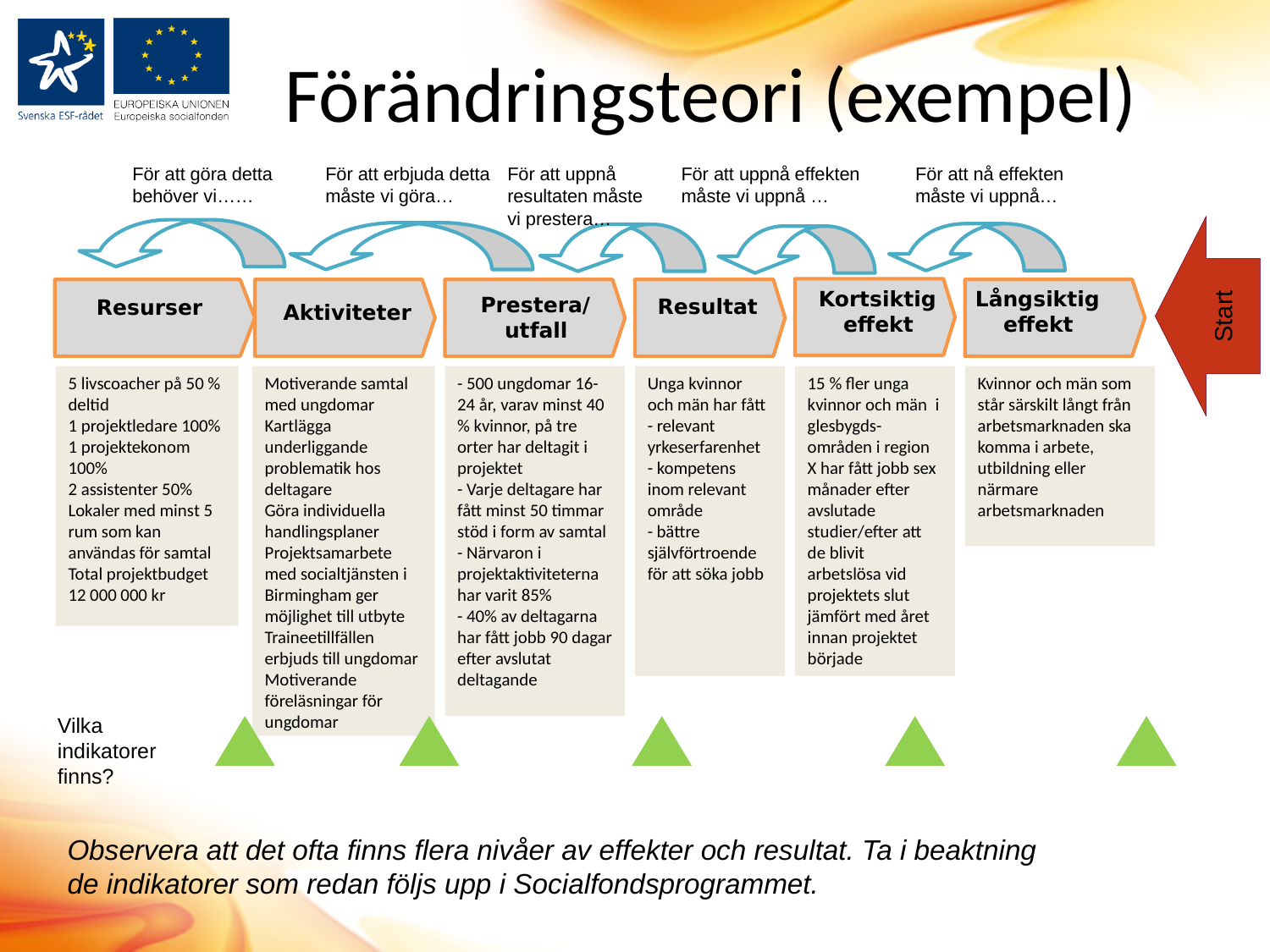

# Förändringsteori (exempel)
För att göra detta behöver vi……
För att erbjuda detta måste vi göra…
För att uppnå resultaten måste vi prestera…
För att uppnå effekten måste vi uppnå …
För att nå effekten måste vi uppnå…
Start

Långsiktig effekt
Kortsiktig effekt
Prestera/ utfall
Resultat
Resurser
Aktiviteter
5 livscoacher på 50 % deltid
1 projektledare 100%
1 projektekonom 100%
2 assistenter 50%
Lokaler med minst 5 rum som kan användas för samtal
Total projektbudget 12 000 000 kr
Motiverande samtal med ungdomar
Kartlägga underliggande problematik hos deltagare
Göra individuella handlingsplaner
Projektsamarbete med socialtjänsten i Birmingham ger möjlighet till utbyte
Traineetillfällen erbjuds till ungdomar
Motiverande föreläsningar för ungdomar

- 500 ungdomar 16-24 år, varav minst 40 % kvinnor, på tre orter har deltagit i projektet
- Varje deltagare har fått minst 50 timmar stöd i form av samtal
- Närvaron i projektaktiviteterna har varit 85%
- 40% av deltagarna har fått jobb 90 dagar efter avslutat deltagande

Unga kvinnor och män har fått - relevant yrkeserfarenhet
- kompetens inom relevant område
- bättre självförtroende för att söka jobb

15 % fler unga kvinnor och män  i glesbygds-områden i region X har fått jobb sex månader efter avslutade studier/efter att de blivit arbetslösa vid projektets slut jämfört med året innan projektet började
Kvinnor och män som står särskilt långt från arbetsmarknaden ska komma i arbete, utbildning eller närmare arbetsmarknaden
Vilka indikatorer finns?

Observera att det ofta finns flera nivåer av effekter och resultat. Ta i beaktning de indikatorer som redan följs upp i Socialfondsprogrammet.